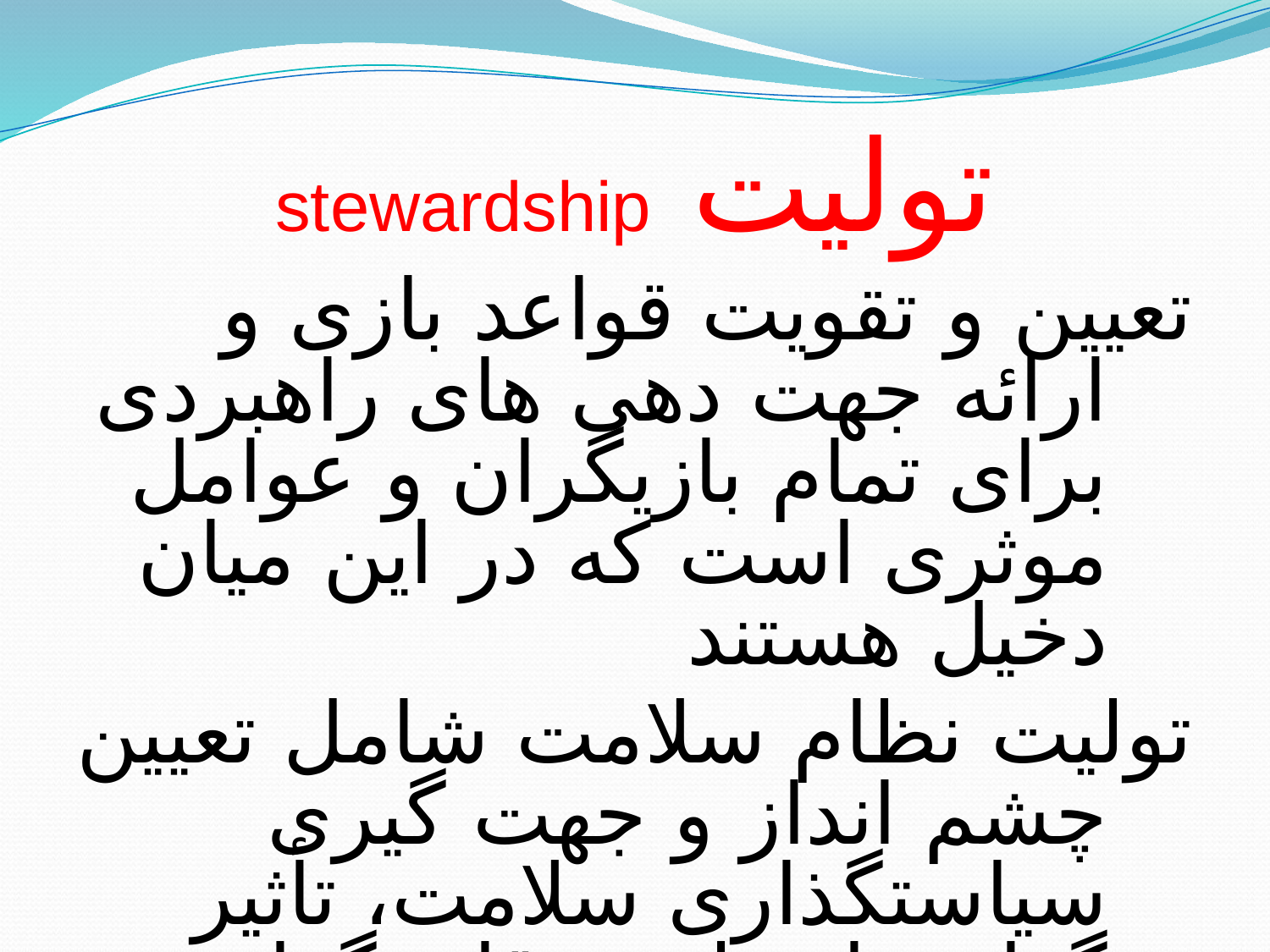

# تولیت stewardship
تعیین و تقویت قواعد بازی و ارائه جهت دهی های راهبردی برای تمام بازیگران و عوامل موثری است که در این میان دخیل هستند
تولیت نظام سلامت شامل تعیین چشم انداز و جهت گیری سیاستگذاری سلامت، تأثیر گذاری از طریق قانونگذاری و پشتیبانی و جمع آوری و استفاده از اطلاعات است